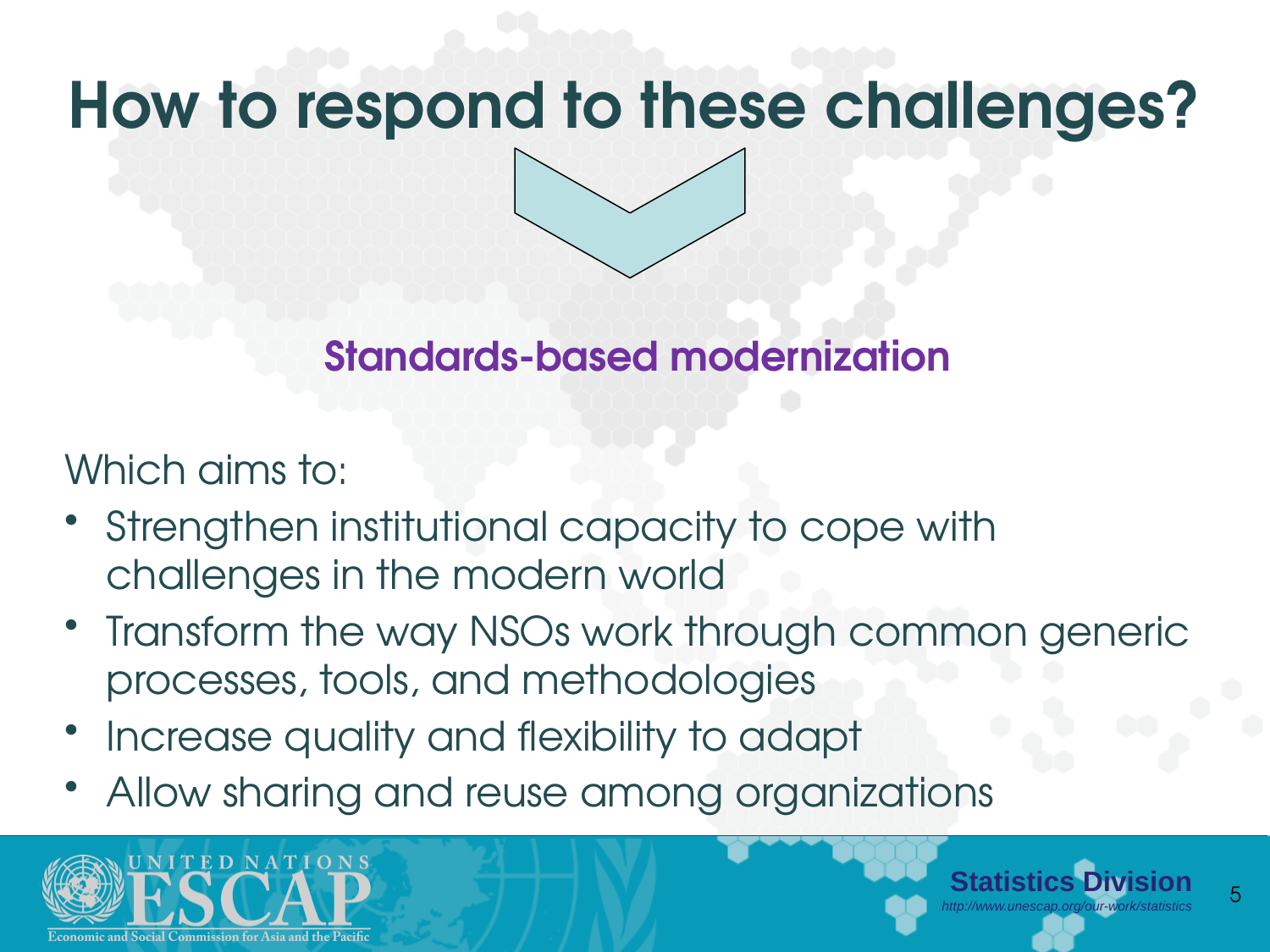

# How to respond to these challenges?

Standards-based modernization

Which aims to:
Strengthen institutional capacity to cope with challenges in the modern world
Transform the way NSOs work through common generic processes, tools, and methodologies
Increase quality and flexibility to adapt
Allow sharing and reuse among organizations
5